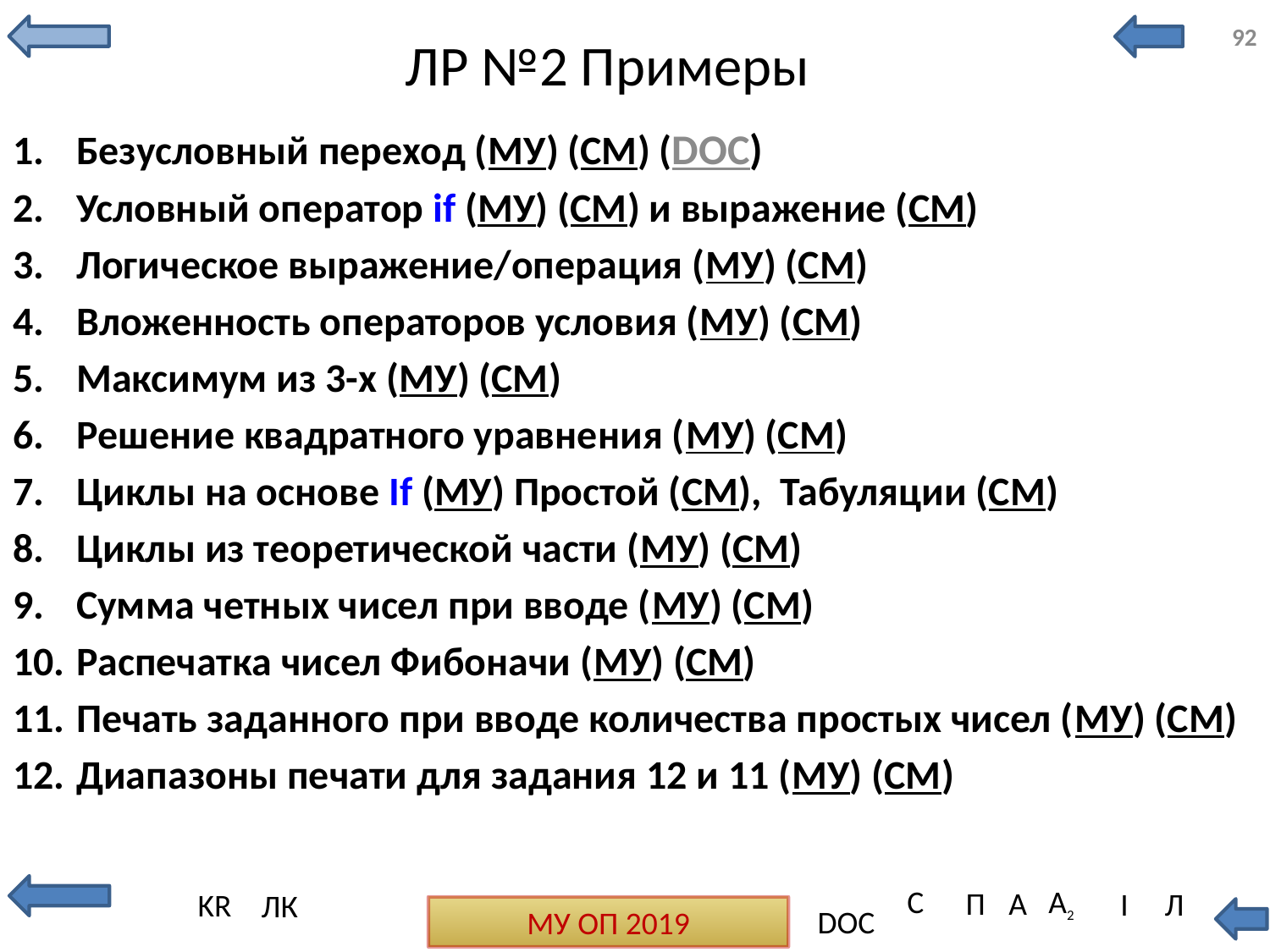

# ЛР №2 Примеры
92
Безусловный переход (МУ) (СМ) (DOC)
Условный оператор if (МУ) (СМ) и выражение (СМ)
Логическое выражение/операция (МУ) (СМ)
Вложенность операторов условия (МУ) (СМ)
Максимум из 3-х (МУ) (СМ)
Решение квадратного уравнения (МУ) (СМ)
Циклы на основе If (МУ) Простой (СМ),  Табуляции (СМ)
Циклы из теоретической части (МУ) (СМ)
Сумма четных чисел при вводе (МУ) (СМ)
Распечатка чисел Фибоначи (МУ) (СМ)
Печать заданного при вводе количества простых чисел (МУ) (СМ)
Диапазоны печати для задания 12 и 11 (МУ) (СМ)